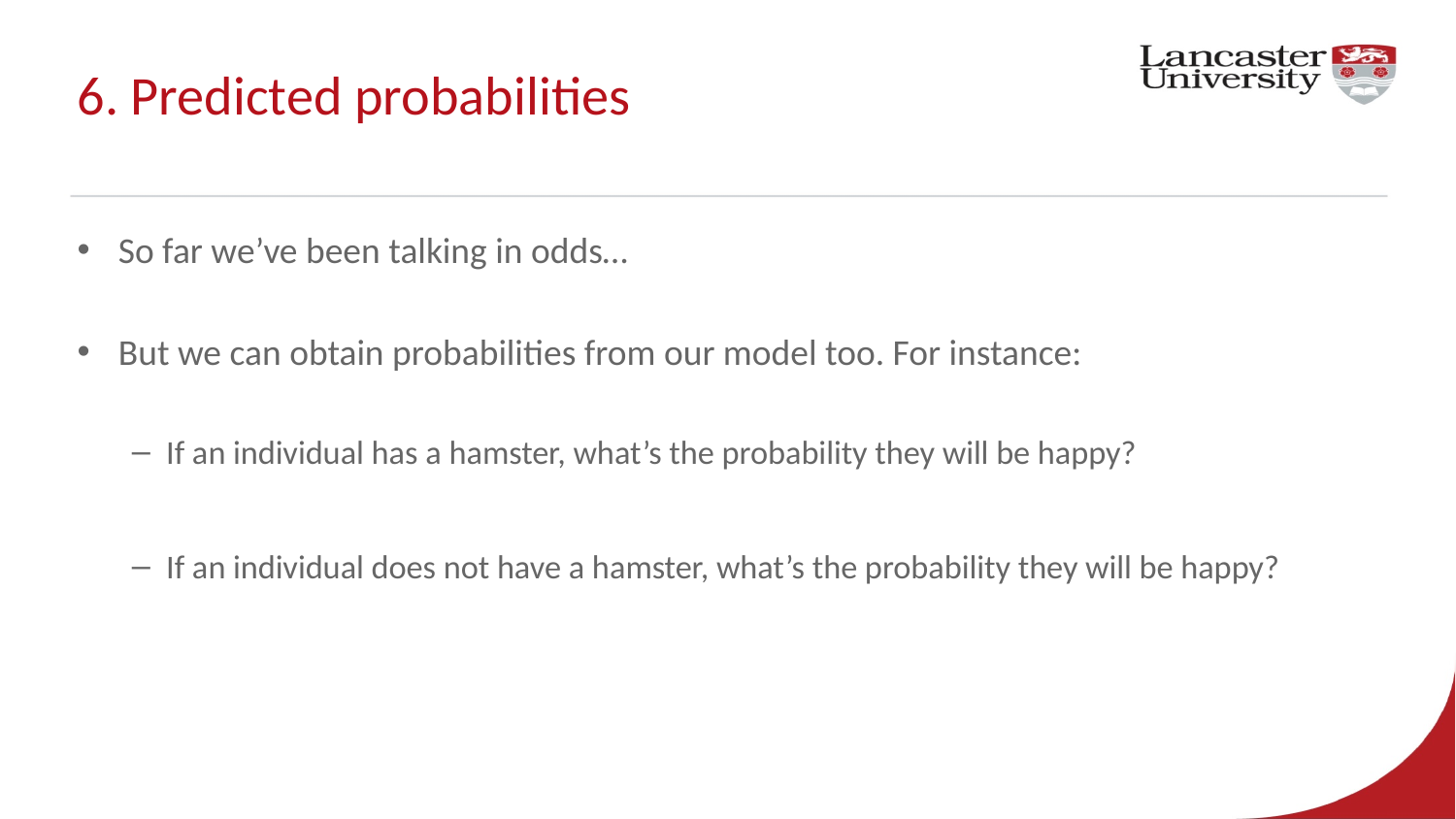

# 6. Predicted probabilities
So far we’ve been talking in odds…

But we can obtain probabilities from our model too. For instance:

If an individual has a hamster, what’s the probability they will be happy?

If an individual does not have a hamster, what’s the probability they will be happy?